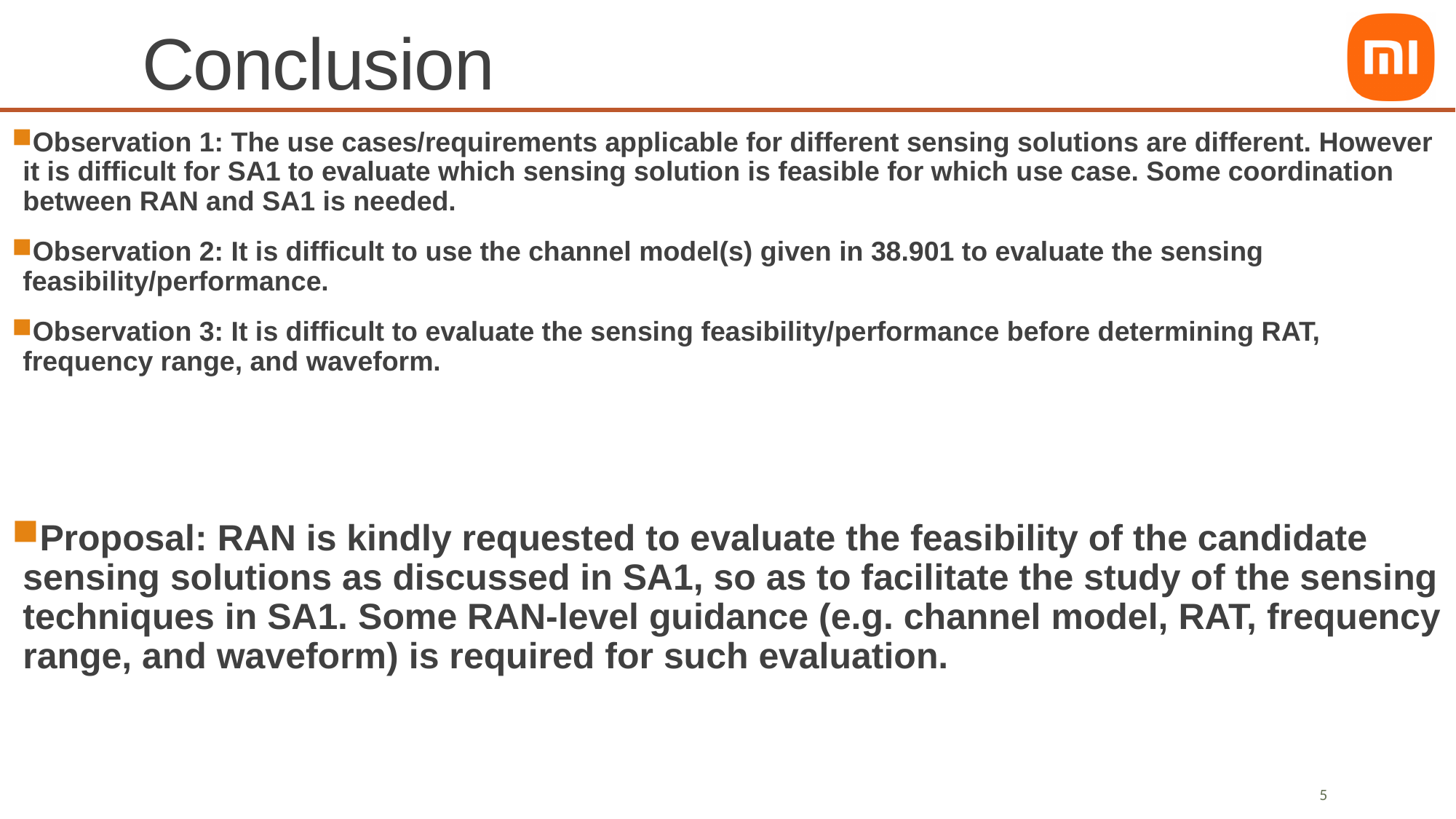

# Conclusion
Observation 1: The use cases/requirements applicable for different sensing solutions are different. However it is difficult for SA1 to evaluate which sensing solution is feasible for which use case. Some coordination between RAN and SA1 is needed.
Observation 2: It is difficult to use the channel model(s) given in 38.901 to evaluate the sensing feasibility/performance.
Observation 3: It is difficult to evaluate the sensing feasibility/performance before determining RAT, frequency range, and waveform.

Proposal: RAN is kindly requested to evaluate the feasibility of the candidate sensing solutions as discussed in SA1, so as to facilitate the study of the sensing techniques in SA1. Some RAN-level guidance (e.g. channel model, RAT, frequency range, and waveform) is required for such evaluation.